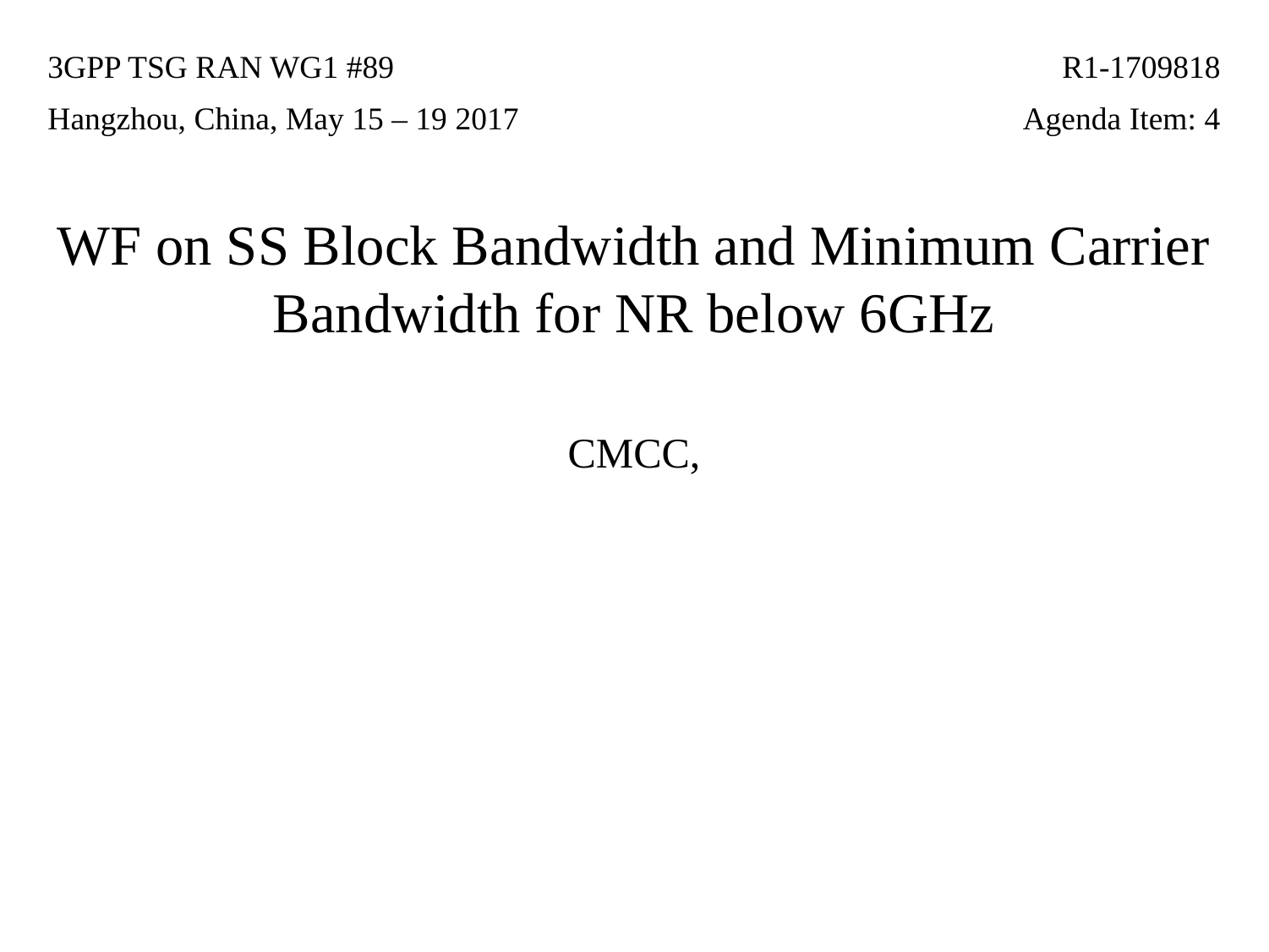

| 3GPP TSG RAN WG1 #89 | R1-1709818 |
| --- | --- |
| Hangzhou, China, May 15 – 19 2017 | Agenda Item: 4 |
# WF on SS Block Bandwidth and Minimum Carrier Bandwidth for NR below 6GHz
CMCC,